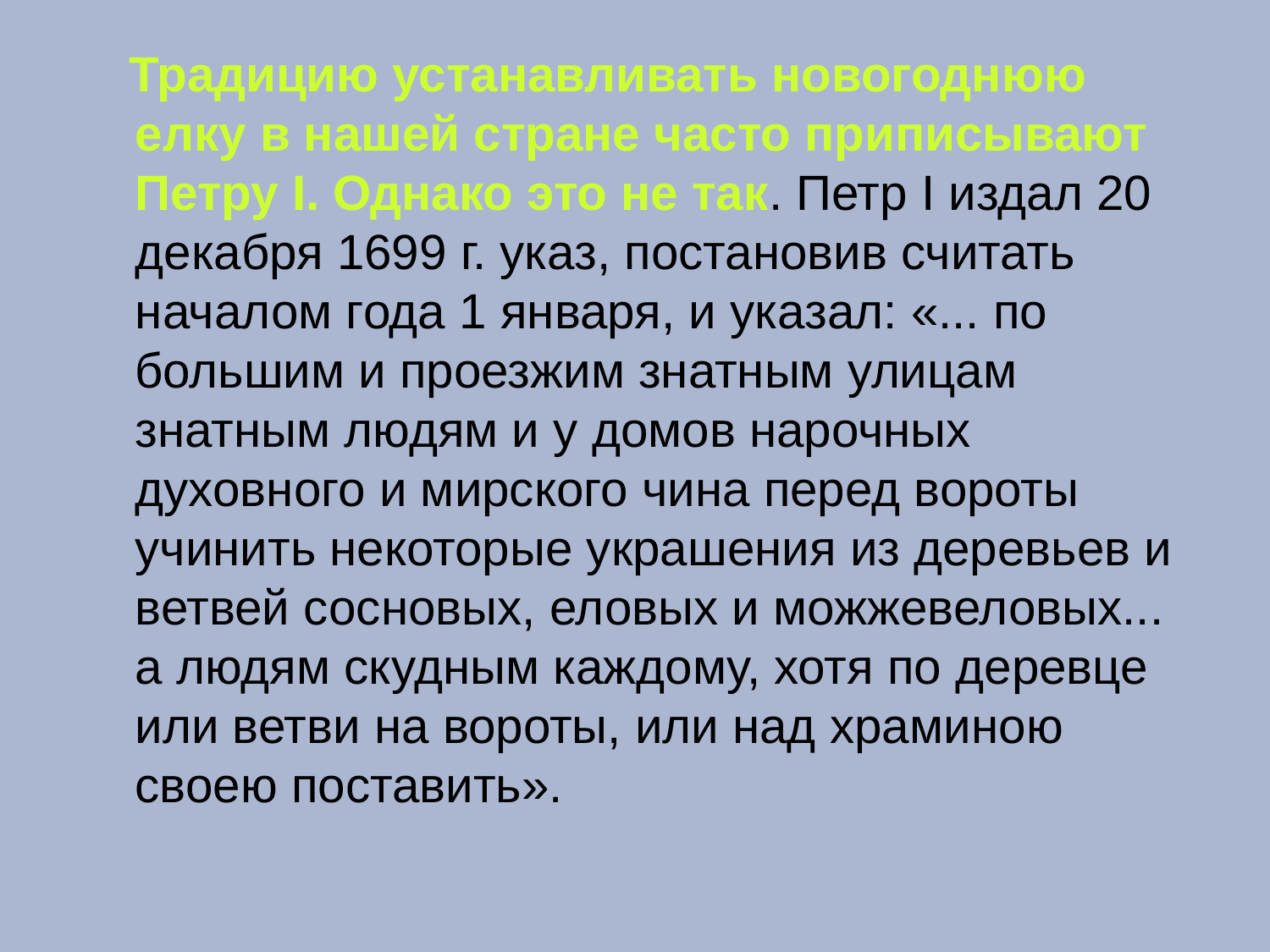

Традицию устанавливать новогоднюю елку в нашей стране часто приписывают Петру I. Одна­ко это не так. Петр I издал 20 декабря 1699 г. указ, постановив считать началом года 1 января, и ука­зал: «... по большим и проезжим знатным улицам знатным людям и у домов нарочных духовного и мирского чина перед вороты учинить некоторые украшения из деревьев и ветвей сосновых, еловых и можжевеловых... а людям скудным каждому, хотя по деревце или ветви на вороты, или над храми­ною своею поставить».